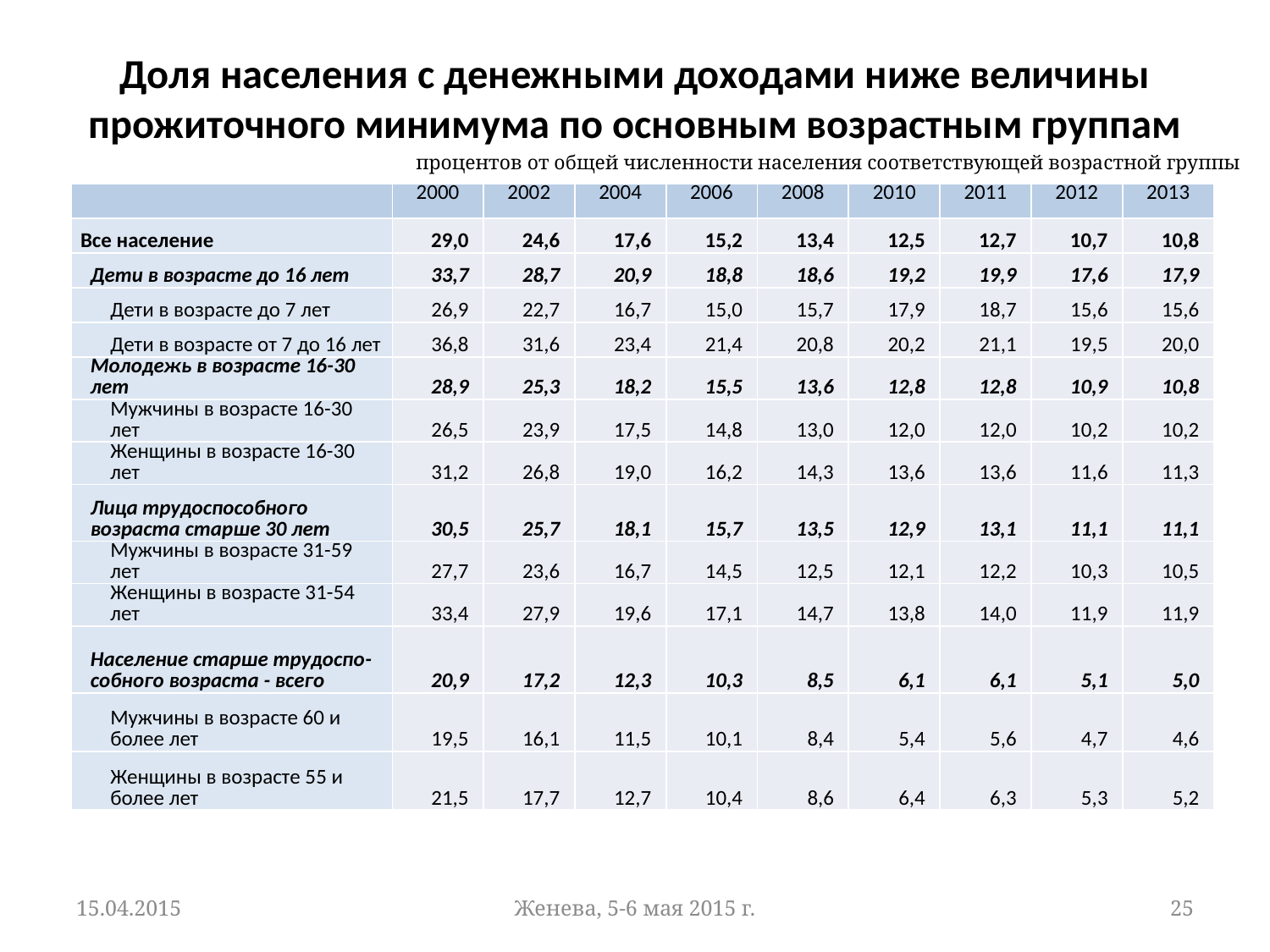

# Доля населения с денежными доходами ниже величины прожиточного минимума по основным возрастным группам
процентов от общей численности населения соответствующей возрастной группы
|  | 2000 | 2002 | 2004 | 2006 | 2008 | 2010 | 2011 | 2012 | 2013 |
| --- | --- | --- | --- | --- | --- | --- | --- | --- | --- |
| Все население | 29,0 | 24,6 | 17,6 | 15,2 | 13,4 | 12,5 | 12,7 | 10,7 | 10,8 |
| Дети в возрасте до 16 лет | 33,7 | 28,7 | 20,9 | 18,8 | 18,6 | 19,2 | 19,9 | 17,6 | 17,9 |
| Дети в возрасте до 7 лет | 26,9 | 22,7 | 16,7 | 15,0 | 15,7 | 17,9 | 18,7 | 15,6 | 15,6 |
| Дети в возрасте от 7 до 16 лет | 36,8 | 31,6 | 23,4 | 21,4 | 20,8 | 20,2 | 21,1 | 19,5 | 20,0 |
| Молодежь в возрасте 16-30 лет | 28,9 | 25,3 | 18,2 | 15,5 | 13,6 | 12,8 | 12,8 | 10,9 | 10,8 |
| Мужчины в возрасте 16-30 лет | 26,5 | 23,9 | 17,5 | 14,8 | 13,0 | 12,0 | 12,0 | 10,2 | 10,2 |
| Женщины в возрасте 16-30 лет | 31,2 | 26,8 | 19,0 | 16,2 | 14,3 | 13,6 | 13,6 | 11,6 | 11,3 |
| Лица трудоспособного возраста старше 30 лет | 30,5 | 25,7 | 18,1 | 15,7 | 13,5 | 12,9 | 13,1 | 11,1 | 11,1 |
| Мужчины в возрасте 31-59 лет | 27,7 | 23,6 | 16,7 | 14,5 | 12,5 | 12,1 | 12,2 | 10,3 | 10,5 |
| Женщины в возрасте 31-54 лет | 33,4 | 27,9 | 19,6 | 17,1 | 14,7 | 13,8 | 14,0 | 11,9 | 11,9 |
| Население старше трудоспо-собного возраста - всего | 20,9 | 17,2 | 12,3 | 10,3 | 8,5 | 6,1 | 6,1 | 5,1 | 5,0 |
| Мужчины в возрасте 60 и более лет | 19,5 | 16,1 | 11,5 | 10,1 | 8,4 | 5,4 | 5,6 | 4,7 | 4,6 |
| Женщины в возрасте 55 и более лет | 21,5 | 17,7 | 12,7 | 10,4 | 8,6 | 6,4 | 6,3 | 5,3 | 5,2 |
15.04.2015
Женева, 5-6 мая 2015 г.
25